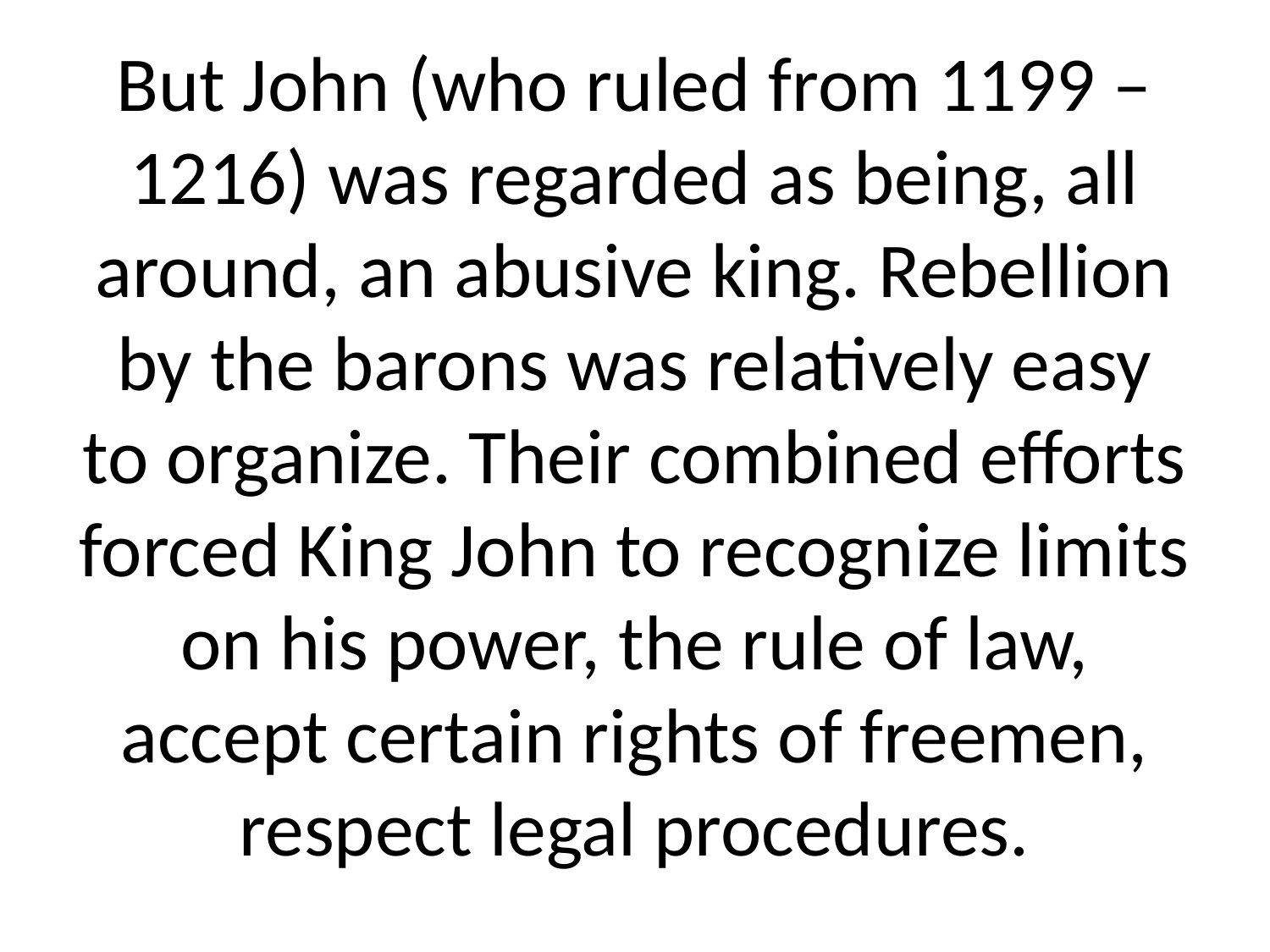

# But John (who ruled from 1199 – 1216) was regarded as being, all around, an abusive king. Rebellion by the barons was relatively easy to organize. Their combined efforts forced King John to recognize limits on his power, the rule of law, accept certain rights of freemen, respect legal procedures.